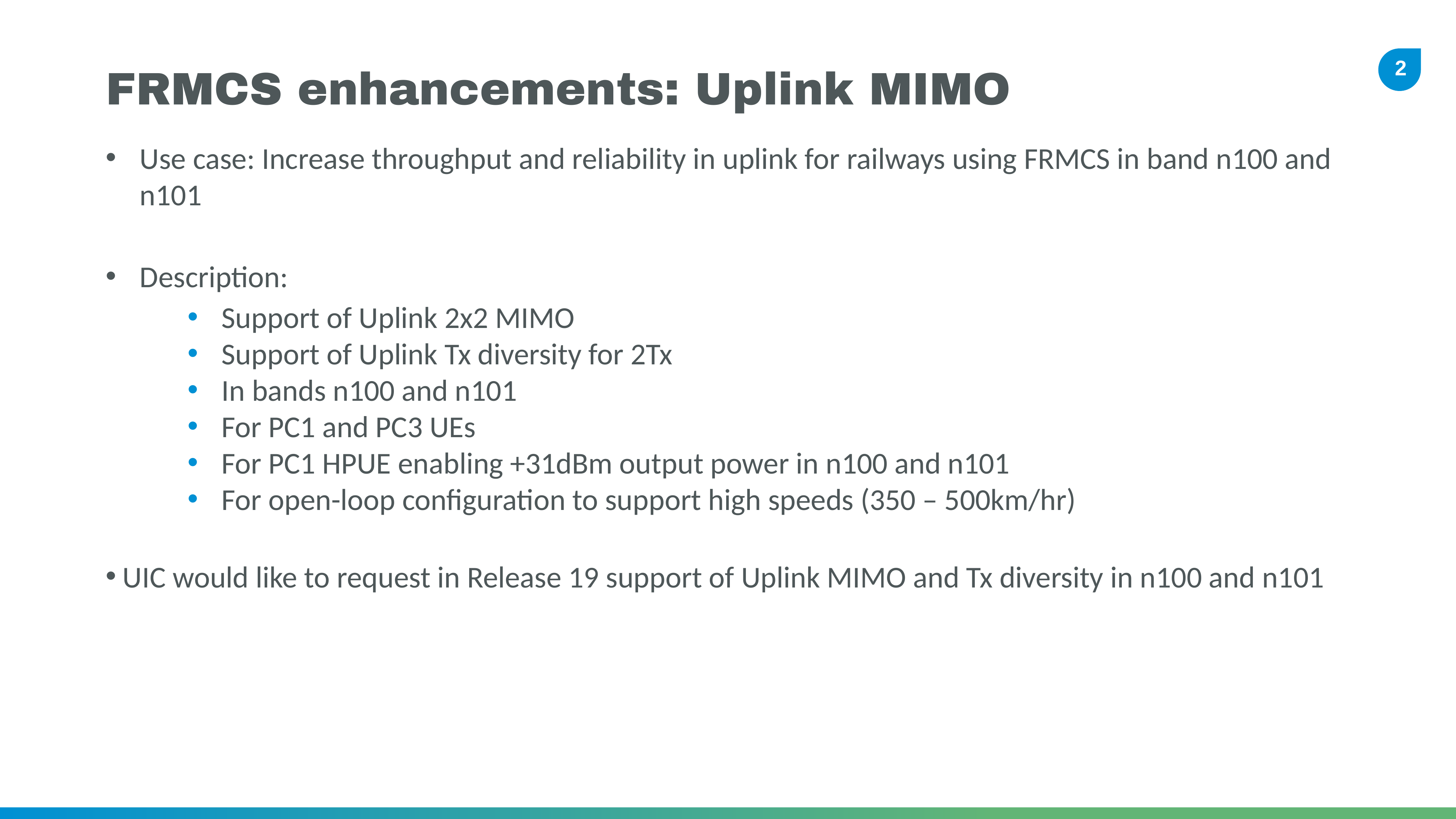

# FRMCS enhancements: Uplink MIMO
Use case: Increase throughput and reliability in uplink for railways using FRMCS in band n100 and n101

Description:
Support of Uplink 2x2 MIMO
Support of Uplink Tx diversity for 2Tx
In bands n100 and n101
For PC1 and PC3 UEs
For PC1 HPUE enabling +31dBm output power in n100 and n101
For open-loop configuration to support high speeds (350 – 500km/hr)

UIC would like to request in Release 19 support of Uplink MIMO and Tx diversity in n100 and n101